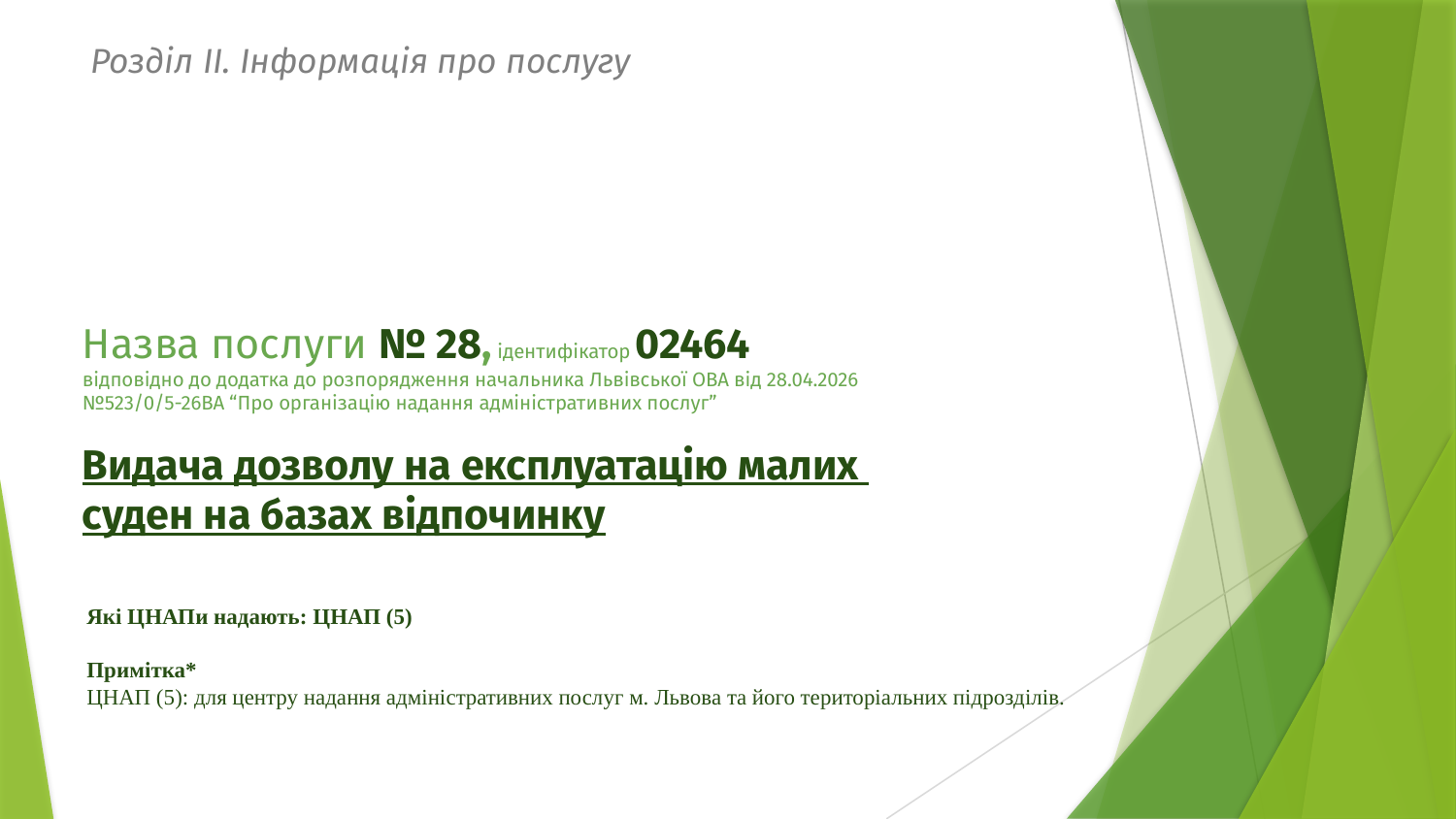

Розділ ІІ. Інформація про послугу
# Назва послуги № 28, ідентифікатор 02464
відповідно до додатка до розпорядження начальника Львівської ОВА від 28.04.2026
№523/0/5-26ВА “Про організацію надання адміністративних послуг”

Видача дозволу на експлуатацію малих
суден на базах відпочинку
Які ЦНАПи надають: ЦНАП (5)

Примітка*
ЦНАП (5): для центру надання адміністративних послуг м. Львова та його територіальних підрозділів.